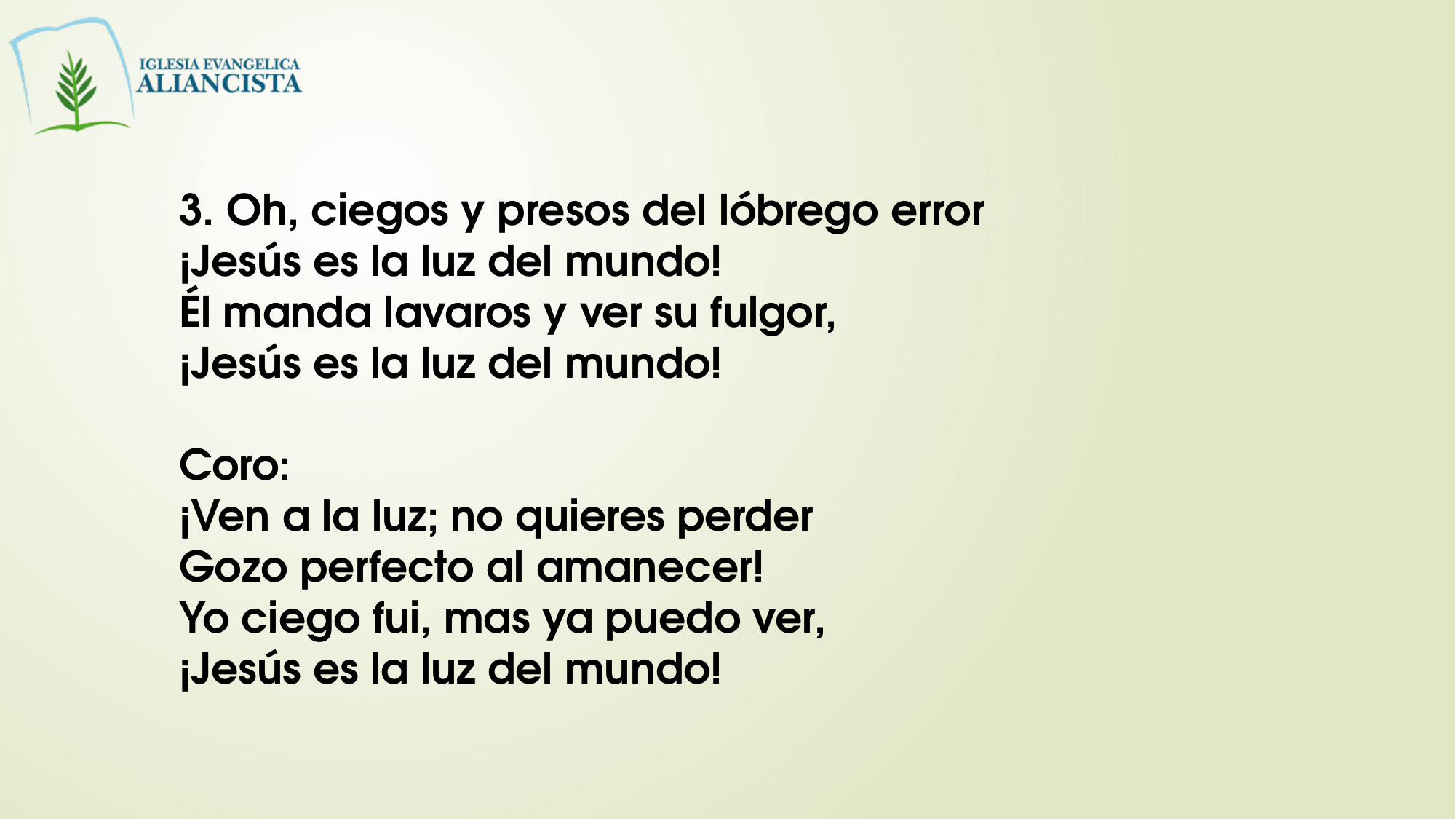

3. Oh, ciegos y presos del lóbrego error
¡Jesús es la luz del mundo!
Él manda lavaros y ver su fulgor,
¡Jesús es la luz del mundo!

Coro:
¡Ven a la luz; no quieres perder
Gozo perfecto al amanecer!
Yo ciego fui, mas ya puedo ver,
¡Jesús es la luz del mundo!